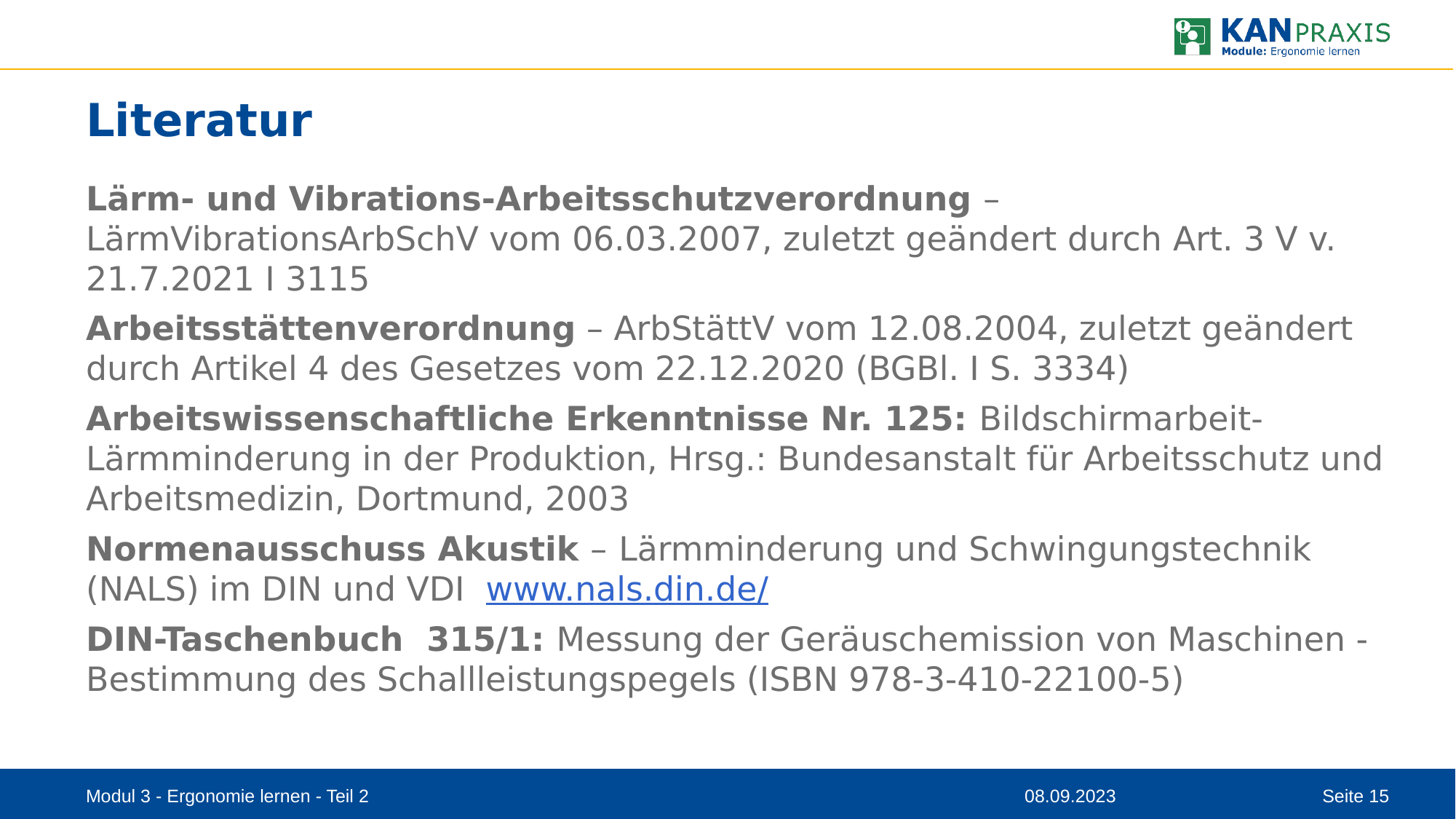

# Literatur
Lärm- und Vibrations-Arbeitsschutzverordnung – LärmVibrationsArbSchV vom 06.03.2007, zuletzt geändert durch Art. 3 V v. 21.7.2021 I 3115
Arbeitsstättenverordnung – ArbStättV vom 12.08.2004, zuletzt geändert durch Artikel 4 des Gesetzes vom 22.12.2020 (BGBl. I S. 3334)
Arbeitswissenschaftliche Erkenntnisse Nr. 125: Bildschirmarbeit-Lärmminderung in der Produktion, Hrsg.: Bundesanstalt für Arbeitsschutz und Arbeitsmedizin, Dortmund, 2003
Normenausschuss Akustik – Lärmminderung und Schwingungstechnik
(NALS) im DIN und VDI  www.nals.din.de/
DIN-Taschenbuch  315/1: Messung der Geräuschemission von Maschinen - Bestimmung des Schallleistungspegels (ISBN 978-3-410-22100-5)

Modul 3 - Ergonomie lernen - Teil 2
08.09.2023
Seite 15